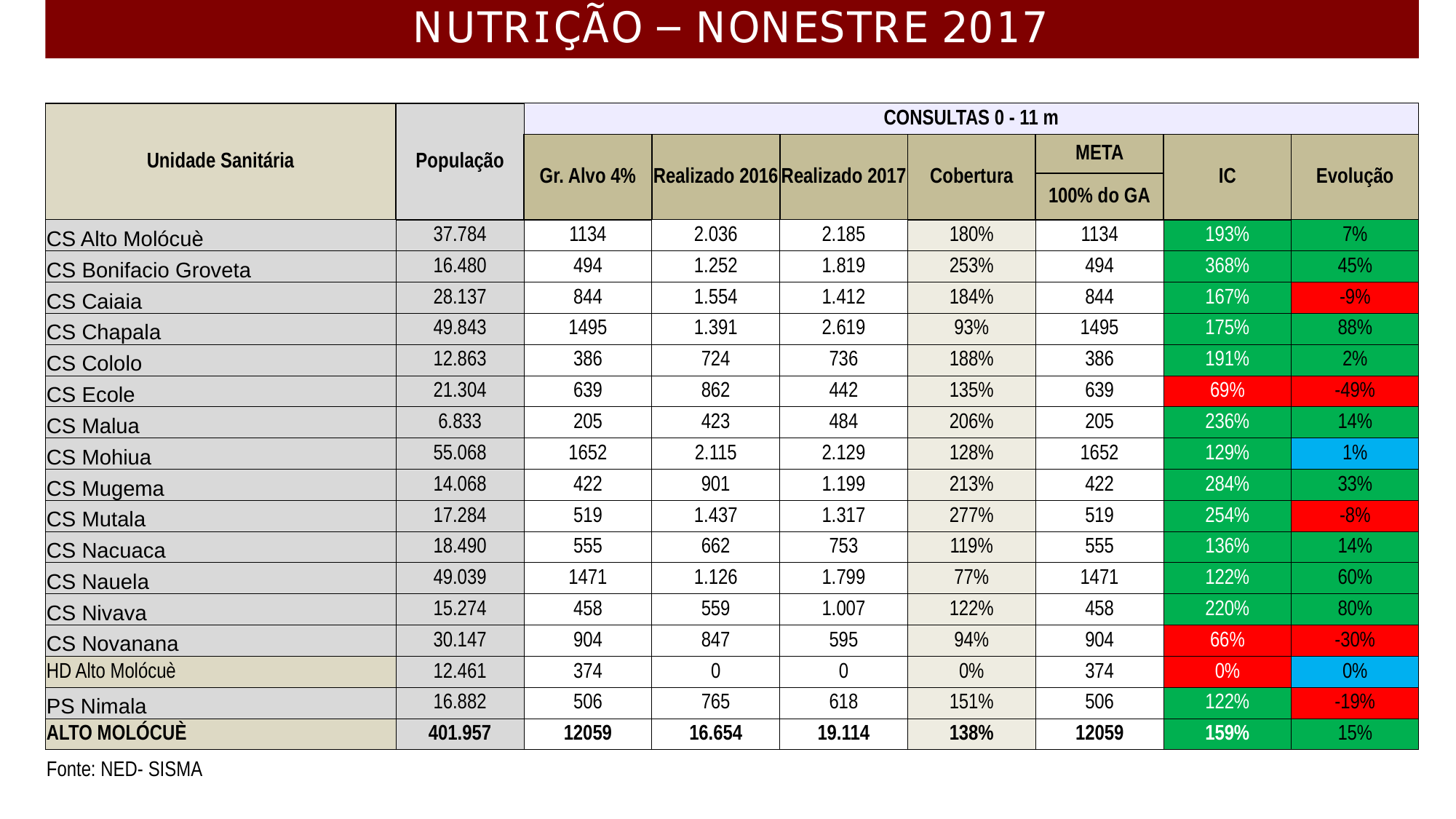

# NUTRIÇÃO – NONESTRE 2017
| Unidade Sanitária | População | CONSULTAS 0 - 11 m |  |  |  |  |  |  |
| --- | --- | --- | --- | --- | --- | --- | --- | --- |
|  |  | Gr. Alvo 4% | Realizado 2016 | Realizado 2017 | Cobertura | META | IC | Evolução |
|  |  |  |  |  |  | 100% do GA |  |  |
| CS Alto Molócuè | 37.784 | 1134 | 2.036 | 2.185 | 180% | 1134 | 193% | 7% |
| CS Bonifacio Groveta | 16.480 | 494 | 1.252 | 1.819 | 253% | 494 | 368% | 45% |
| CS Caiaia | 28.137 | 844 | 1.554 | 1.412 | 184% | 844 | 167% | -9% |
| CS Chapala | 49.843 | 1495 | 1.391 | 2.619 | 93% | 1495 | 175% | 88% |
| CS Cololo | 12.863 | 386 | 724 | 736 | 188% | 386 | 191% | 2% |
| CS Ecole | 21.304 | 639 | 862 | 442 | 135% | 639 | 69% | -49% |
| CS Malua | 6.833 | 205 | 423 | 484 | 206% | 205 | 236% | 14% |
| CS Mohiua | 55.068 | 1652 | 2.115 | 2.129 | 128% | 1652 | 129% | 1% |
| CS Mugema | 14.068 | 422 | 901 | 1.199 | 213% | 422 | 284% | 33% |
| CS Mutala | 17.284 | 519 | 1.437 | 1.317 | 277% | 519 | 254% | -8% |
| CS Nacuaca | 18.490 | 555 | 662 | 753 | 119% | 555 | 136% | 14% |
| CS Nauela | 49.039 | 1471 | 1.126 | 1.799 | 77% | 1471 | 122% | 60% |
| CS Nivava | 15.274 | 458 | 559 | 1.007 | 122% | 458 | 220% | 80% |
| CS Novanana | 30.147 | 904 | 847 | 595 | 94% | 904 | 66% | -30% |
| HD Alto Molócuè | 12.461 | 374 | 0 | 0 | 0% | 374 | 0% | 0% |
| PS Nimala | 16.882 | 506 | 765 | 618 | 151% | 506 | 122% | -19% |
| ALTO MOLÓCUÈ | 401.957 | 12059 | 16.654 | 19.114 | 138% | 12059 | 159% | 15% |
| Fonte: NED- SISMA |  |  |  |  |  |  |  |  |